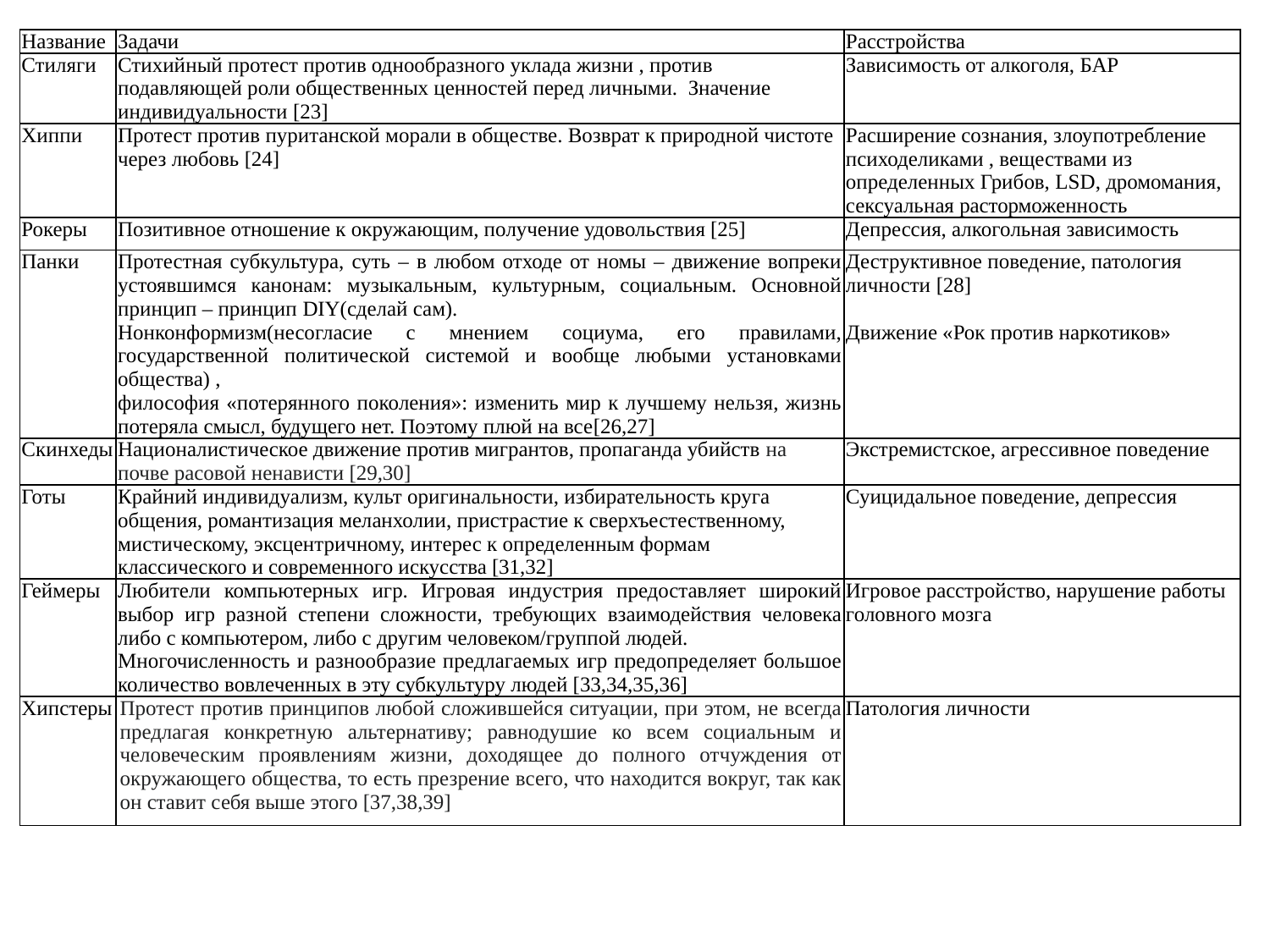

| Название | Задачи | Расстройства |
| --- | --- | --- |
| Стиляги | Стихийный протест против однообразного уклада жизни , против подавляющей роли общественных ценностей перед личными. Значение индивидуальности [23] | Зависимость от алкоголя, БАР |
| Хиппи | Протест против пуританской морали в обществе. Возврат к природной чистоте через любовь [24] | Расширение сознания, злоупотребление психоделиками , веществами из определенных Грибов, LSD, дромомания, сексуальная расторможенность |
| Рокеры | Позитивное отношение к окружающим, получение удовольствия [25] | Депрессия, алкогольная зависимость |
| Панки | Протестная субкультура, суть – в любом отходе от номы – движение вопреки устоявшимся канонам: музыкальным, культурным, социальным. Основной принцип – принцип DIY(сделай сам). Нонконформизм(несогласие с мнением социума, его правилами, государственной политической системой и вообще любыми установками общества) , философия «потерянного поколения»: изменить мир к лучшему нельзя, жизнь потеряла смысл, будущего нет. Поэтому плюй на все[26,27] | Деструктивное поведение, патология личности [28] Движение «Рок против наркотиков» |
| Скинхеды | Националистическое движение против мигрантов, пропаганда убийств на почве расовой ненависти [29,30] | Экстремистское, агрессивное поведение |
| Готы | Крайний индивидуализм, культ оригинальности, избирательность круга общения, романтизация меланхолии, пристрастие к сверхъестественному, мистическому, эксцентричному, интерес к определенным формам классического и современного искусства [31,32] | Суицидальное поведение, депрессия |
| Геймеры | Любители компьютерных игр. Игровая индустрия предоставляет широкий выбор игр разной степени сложности, требующих взаимодействия человека либо с компьютером, либо с другим человеком/группой людей. Многочисленность и разнообразие предлагаемых игр предопределяет большое количество вовлеченных в эту субкультуру людей [33,34,35,36] | Игровое расстройство, нарушение работы головного мозга |
| Хипстеры | Протест против принципов любой сложившейся ситуации, при этом, не всегда предлагая конкретную альтернативу; равнодушие ко всем социальным и человеческим проявлениям жизни, доходящее до полного отчуждения от окружающего общества, то есть презрение всего, что находится вокруг, так как он ставит себя выше этого [37,38,39] | Патология личности |